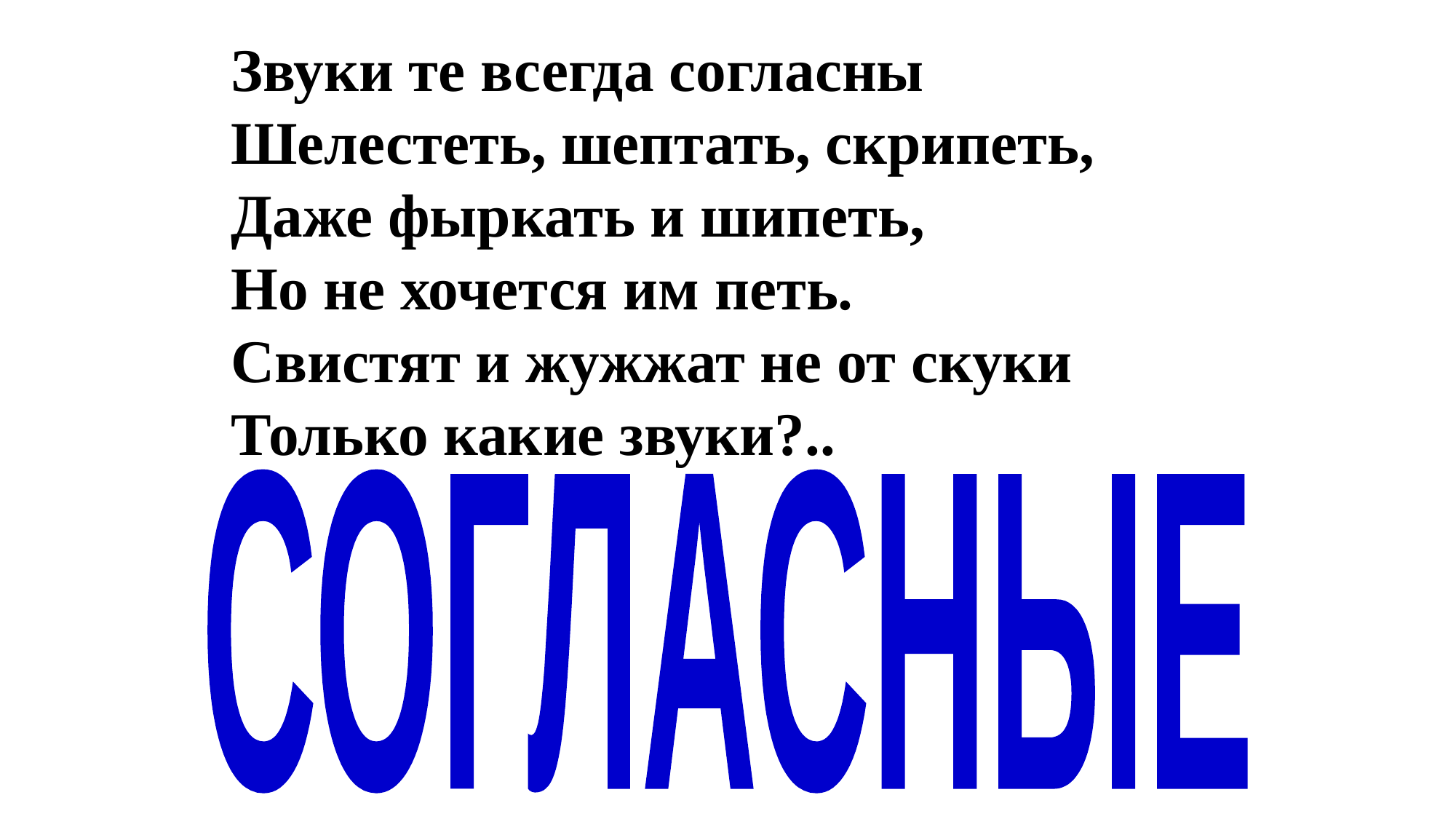

Звуки те всегда согласны
Шелестеть, шептать, скрипеть,
Даже фыркать и шипеть,
Но не хочется им петь.
Свистят и жужжат не от скуки
Только какие звуки?..
СОГЛАСНЫЕ